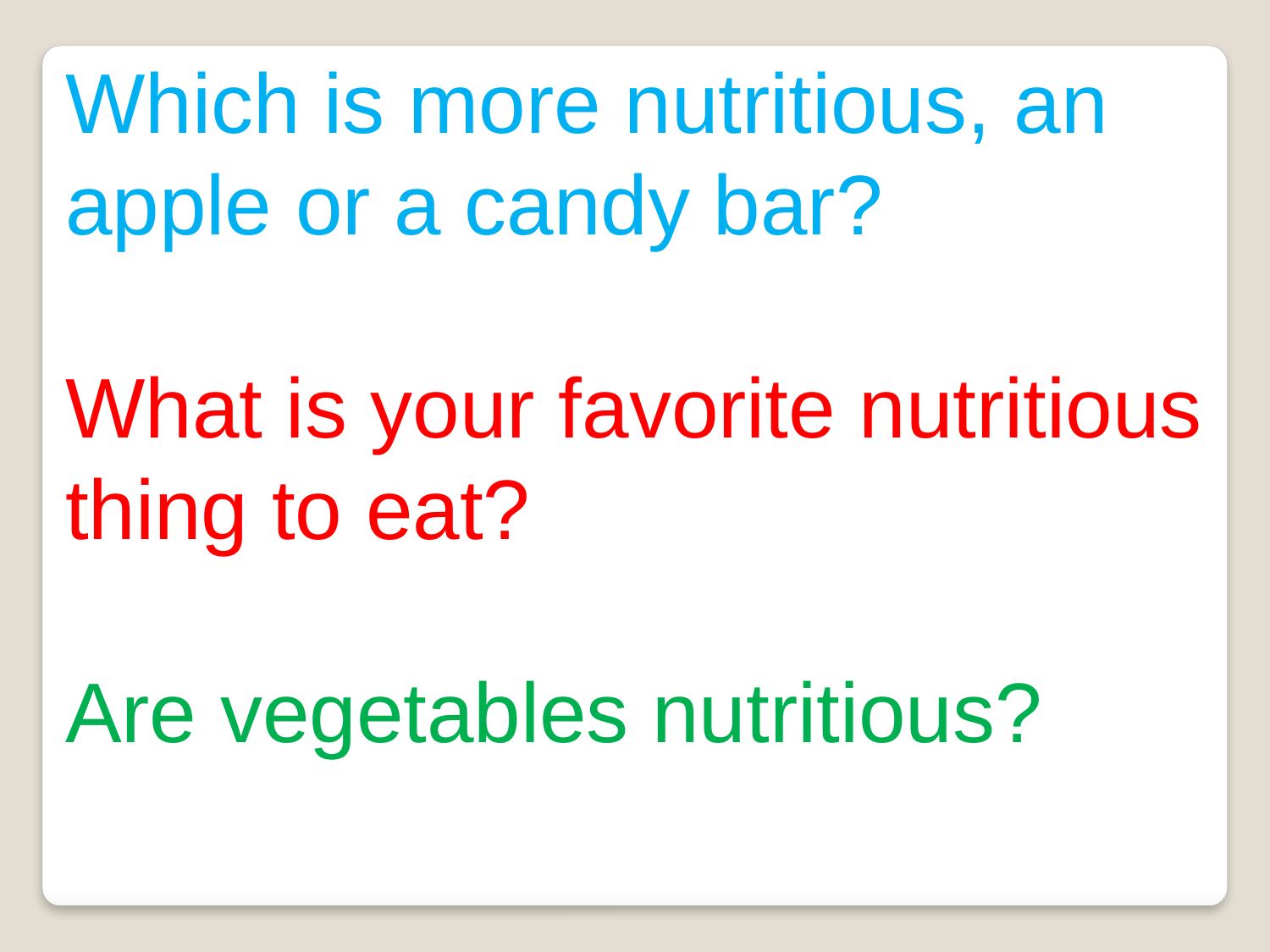

Which is more nutritious, an apple or a candy bar?

What is your favorite nutritious thing to eat?

Are vegetables nutritious?